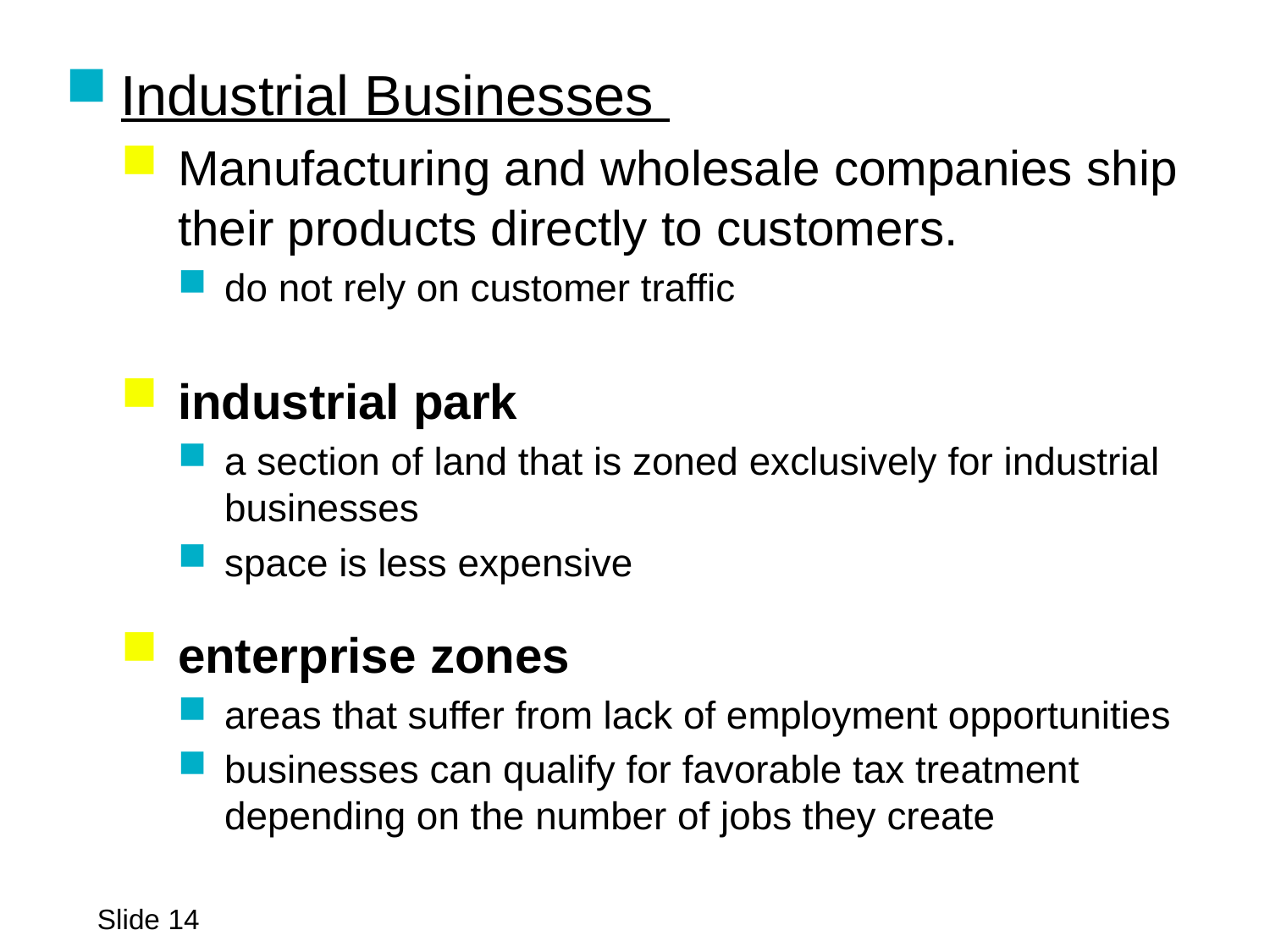

Industrial Businesses
Manufacturing and wholesale companies ship their products directly to customers.
do not rely on customer traffic

industrial park
a section of land that is zoned exclusively for industrial businesses
space is less expensive

enterprise zones
areas that suffer from lack of employment opportunities
businesses can qualify for favorable tax treatment depending on the number of jobs they create

Chapter 8
Slide 14